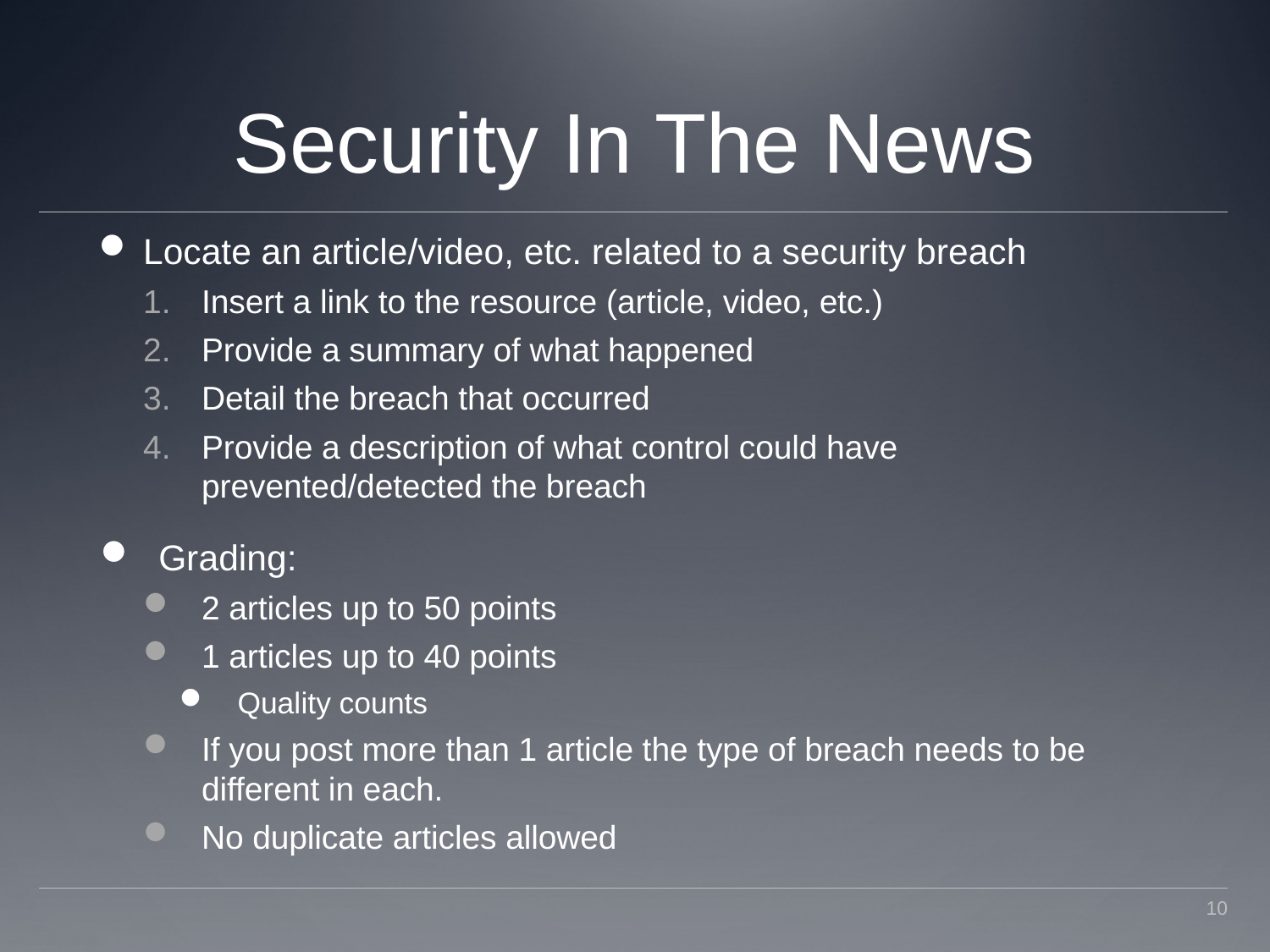

# Security In The News
Locate an article/video, etc. related to a security breach
Insert a link to the resource (article, video, etc.)
Provide a summary of what happened
Detail the breach that occurred
Provide a description of what control could have prevented/detected the breach
Grading:
2 articles up to 50 points
1 articles up to 40 points
Quality counts
If you post more than 1 article the type of breach needs to be different in each.
No duplicate articles allowed
10